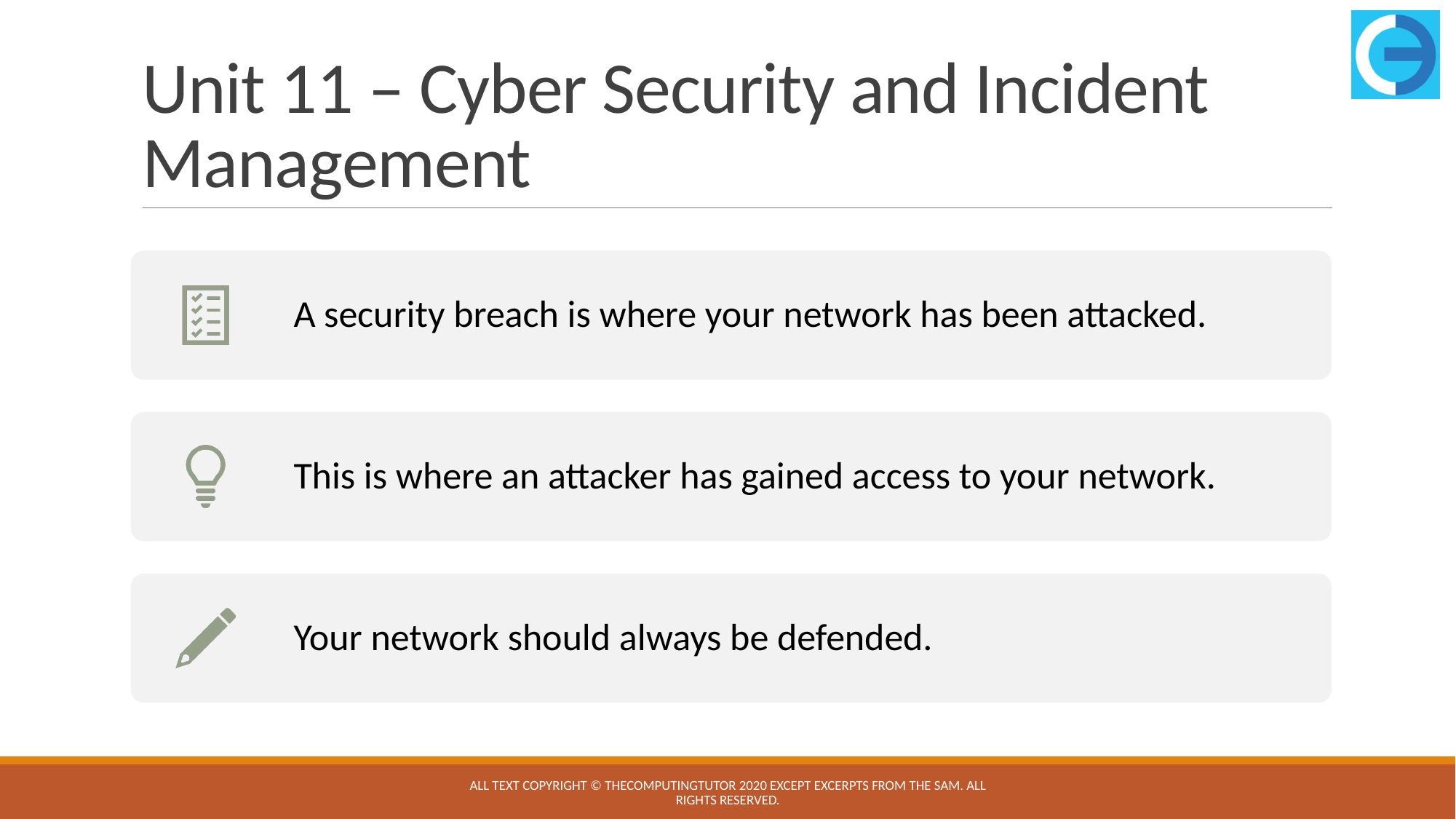

# Unit 11 – Cyber Security and Incident Management
A security breach is where your network has been attacked.
This is where an attacker has gained access to your network.
Your network should always be defended.
All text copyright © TheComputingTutor 2020 except excerpts from the SAM. All rights Reserved.